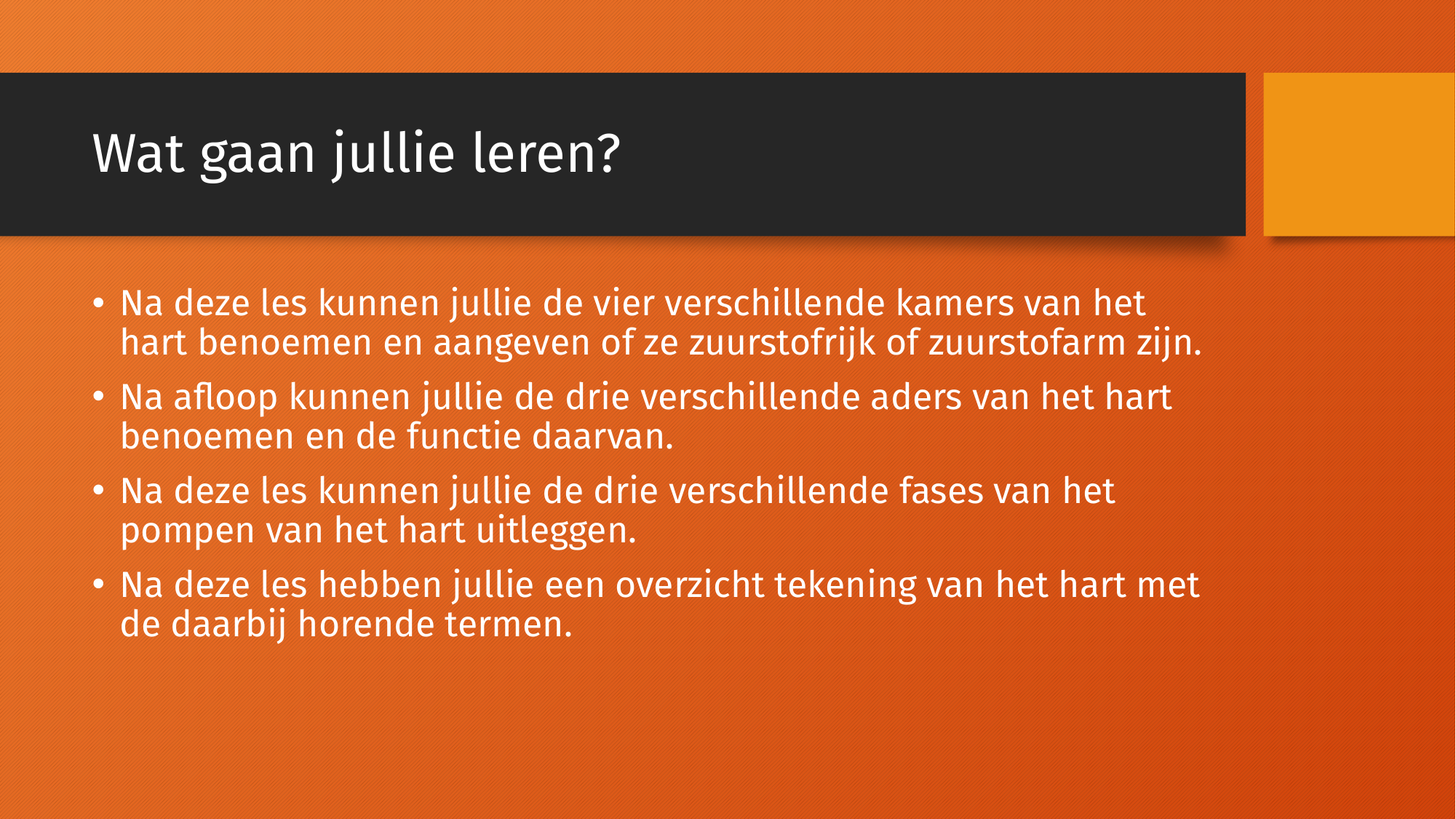

# Wat gaan jullie leren?
Na deze les kunnen jullie de vier verschillende kamers van het hart benoemen en aangeven of ze zuurstofrijk of zuurstofarm zijn.
Na afloop kunnen jullie de drie verschillende aders van het hart benoemen en de functie daarvan.
Na deze les kunnen jullie de drie verschillende fases van het pompen van het hart uitleggen.
Na deze les hebben jullie een overzicht tekening van het hart met de daarbij horende termen.